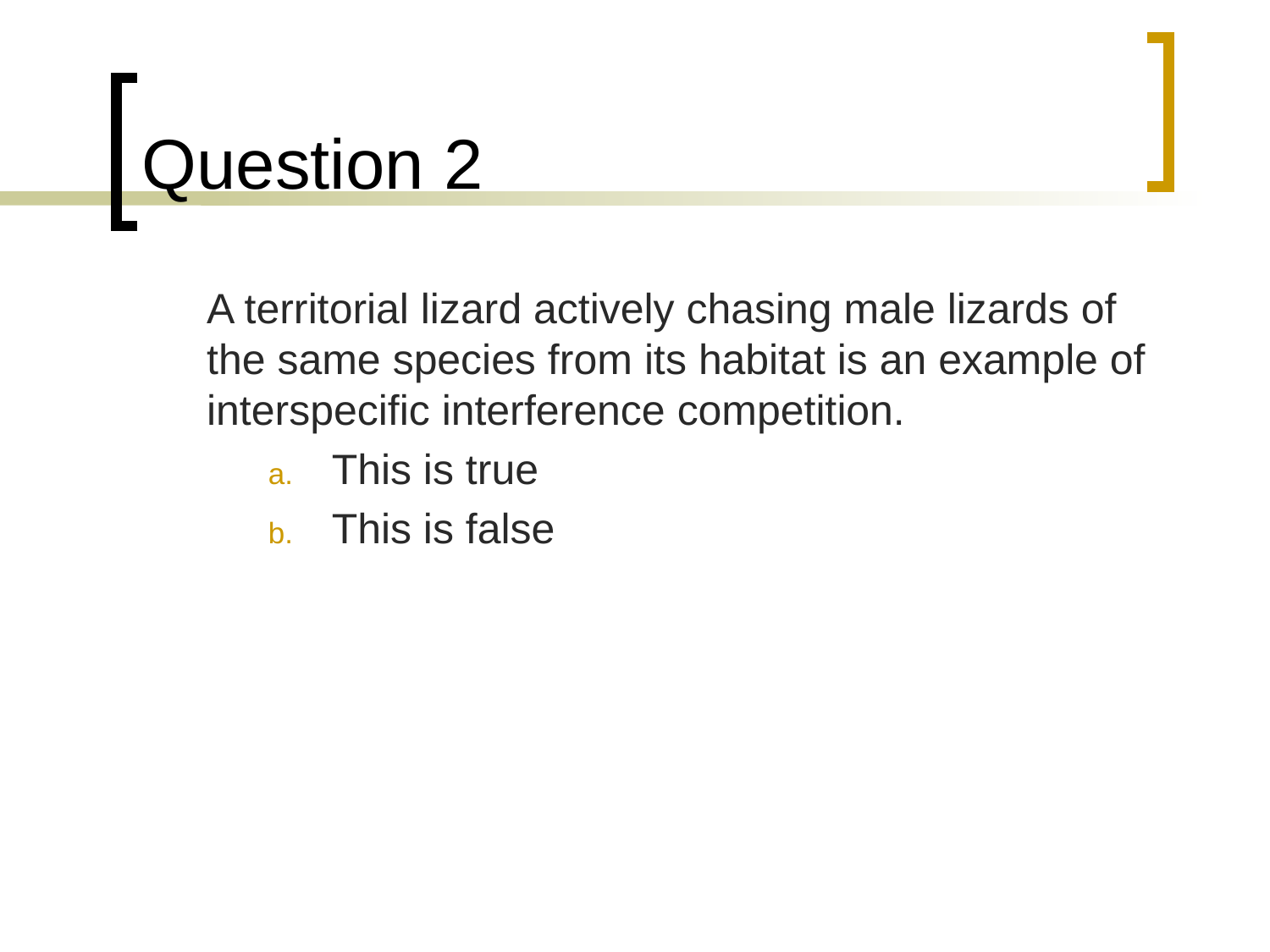

# Question 2
	A territorial lizard actively chasing male lizards of the same species from its habitat is an example of interspecific interference competition.
This is true
This is false